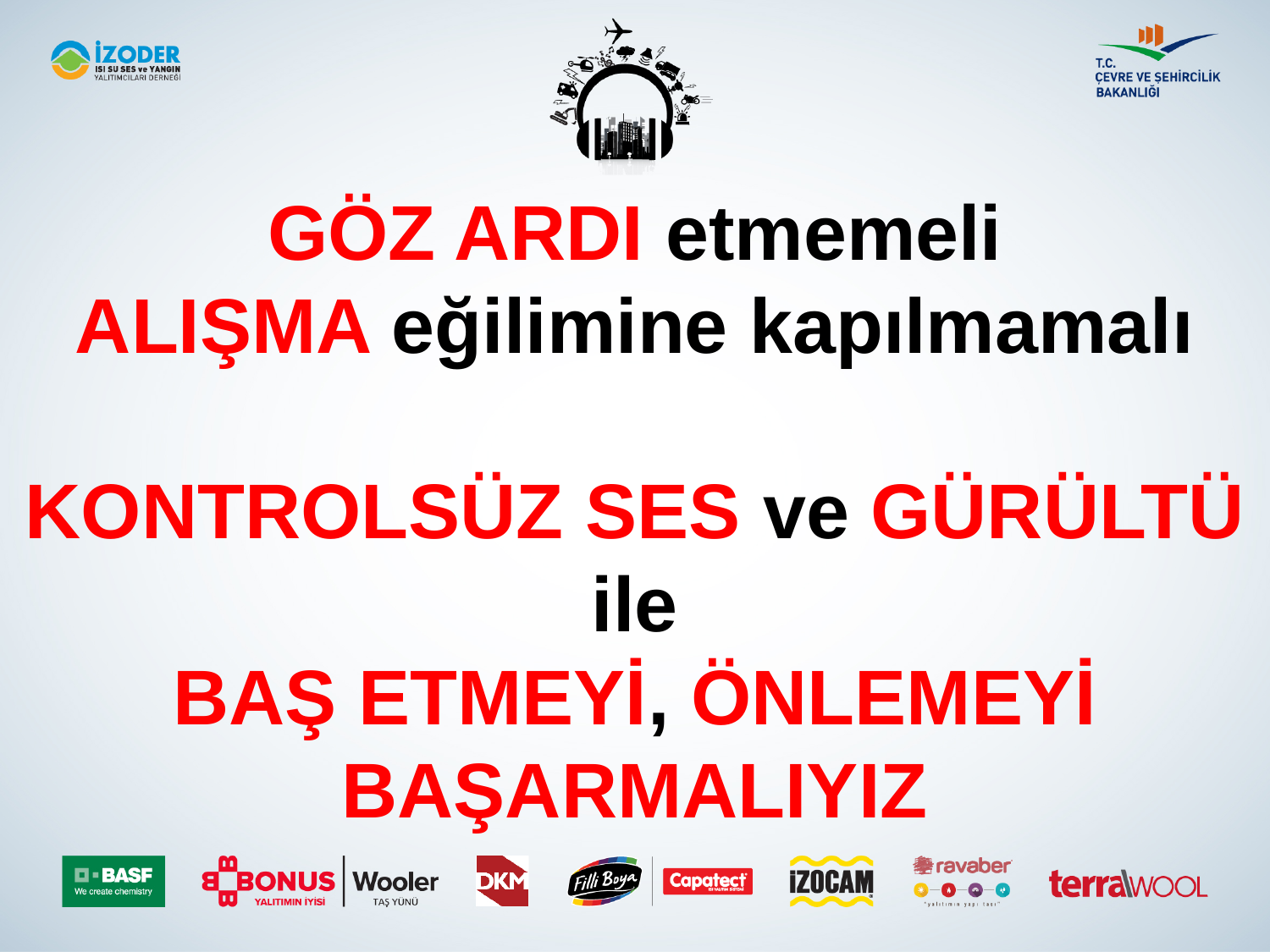

GÖZ ARDI etmemeli
ALIŞMA eğilimine kapılmamalı

KONTROLSÜZ SES ve GÜRÜLTÜ
ile
BAŞ ETMEYİ, ÖNLEMEYİ
BAŞARMALIYIZ